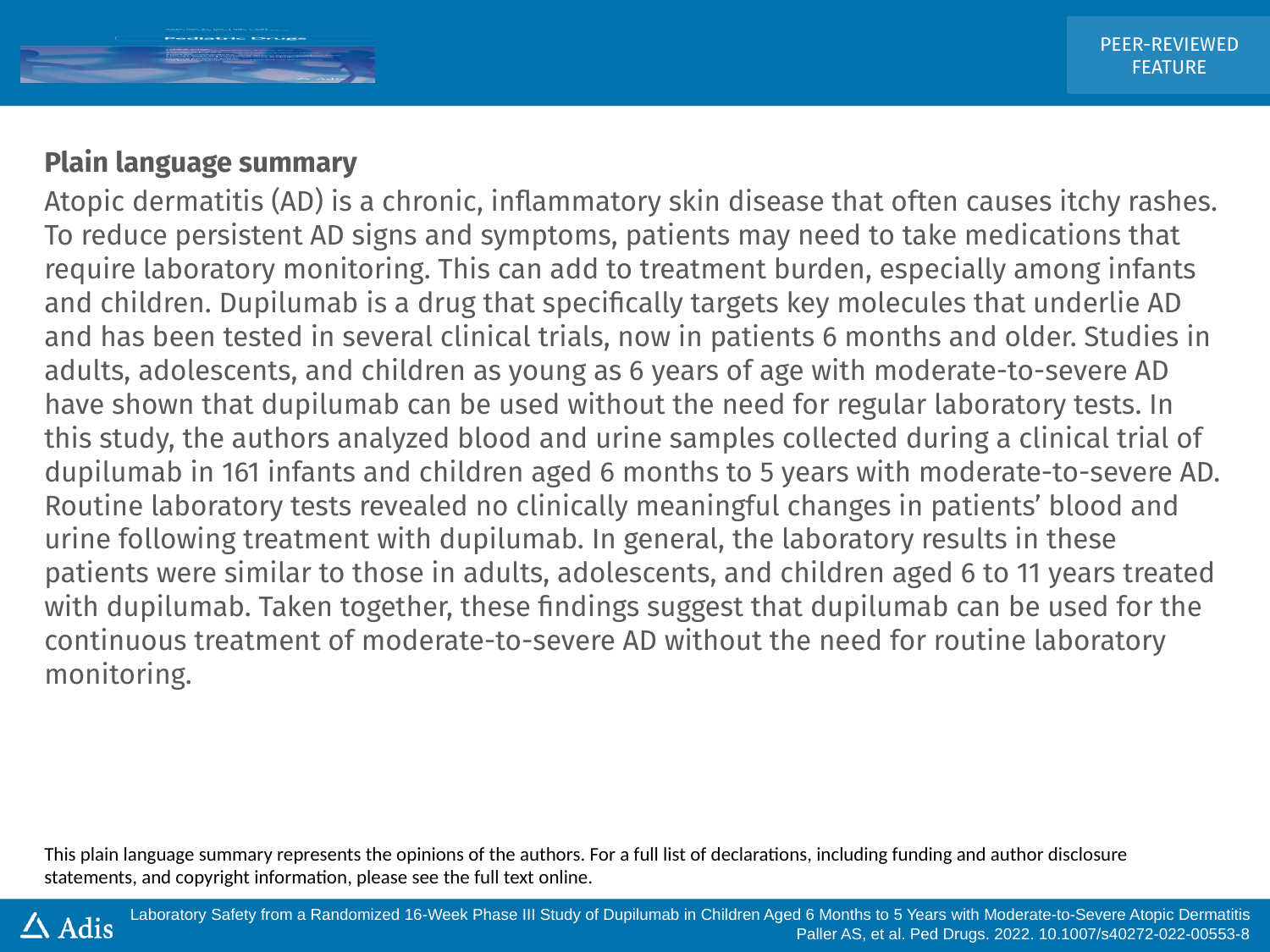

Plain language summary
Atopic dermatitis (AD) is a chronic, inflammatory skin disease that often causes itchy rashes. To reduce persistent AD signs and symptoms, patients may need to take medications that require laboratory monitoring. This can add to treatment burden, especially among infants and children. Dupilumab is a drug that specifically targets key molecules that underlie AD and has been tested in several clinical trials, now in patients 6 months and older. Studies in adults, adolescents, and children as young as 6 years of age with moderate-to-severe AD have shown that dupilumab can be used without the need for regular laboratory tests. In this study, the authors analyzed blood and urine samples collected during a clinical trial of dupilumab in 161 infants and children aged 6 months to 5 years with moderate-to-severe AD. Routine laboratory tests revealed no clinically meaningful changes in patients’ blood and urine following treatment with dupilumab. In general, the laboratory results in these patients were similar to those in adults, adolescents, and children aged 6 to 11 years treated with dupilumab. Taken together, these findings suggest that dupilumab can be used for the continuous treatment of moderate-to-severe AD without the need for routine laboratory monitoring.

This plain language summary represents the opinions of the authors. For a full list of declarations, including funding and author disclosure statements, and copyright information, please see the full text online.
Laboratory Safety from a Randomized 16-Week Phase III Study of Dupilumab in Children Aged 6 Months to 5 Years with Moderate-to-Severe Atopic Dermatitis
Paller AS, et al. Ped Drugs. 2022. 10.1007/s40272-022-00553-8